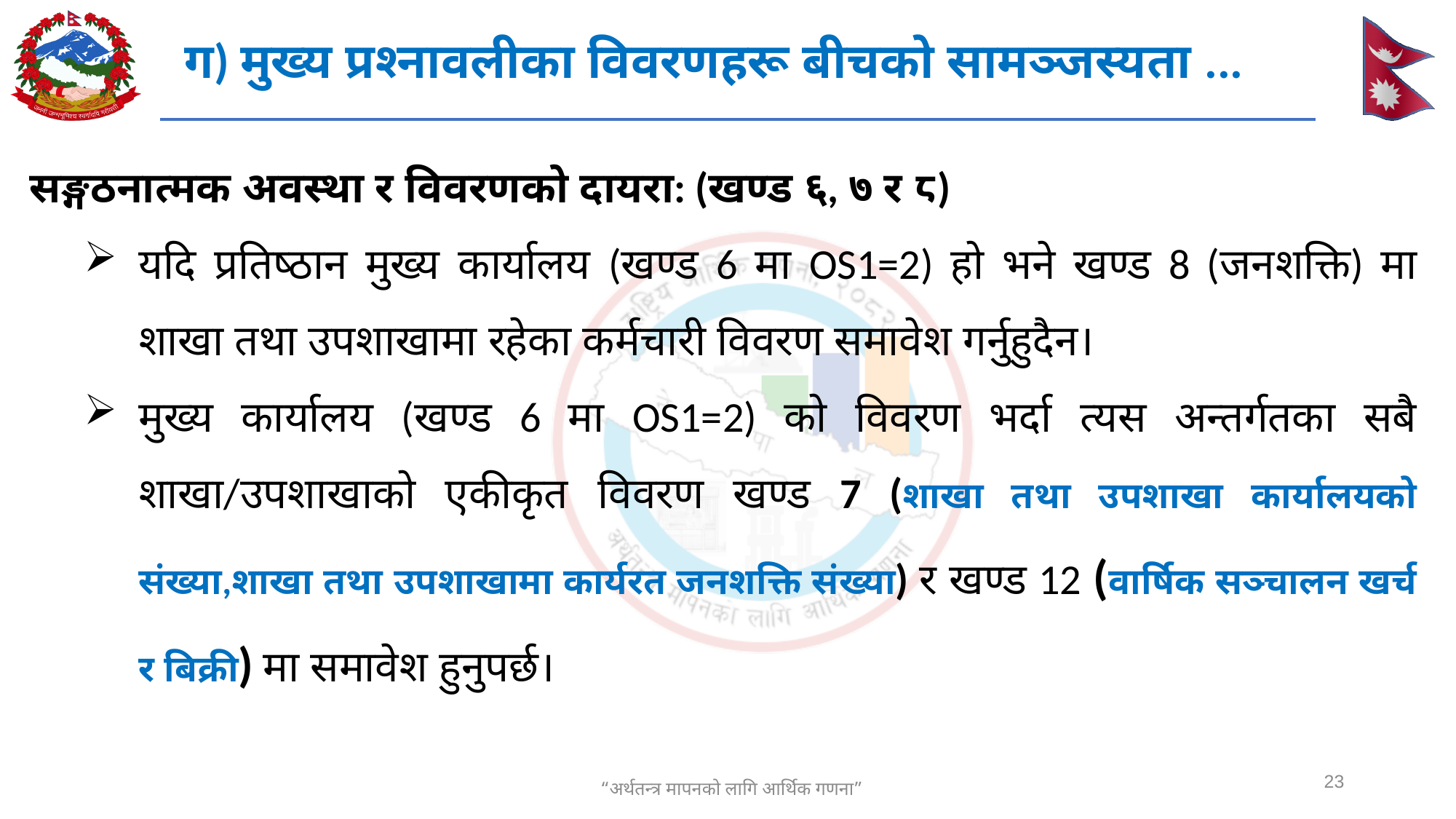

ग) मुख्य प्रश्नावलीका विवरणहरू बीचको सामञ्जस्यता ...
सङ्गठनात्मक अवस्था र विवरणको दायरा: (खण्ड ६, ७ र ८)
यदि प्रतिष्ठान मुख्य कार्यालय (खण्ड 6 मा OS1=2) हो भने खण्ड 8 (जनशक्ति) मा शाखा तथा उपशाखामा रहेका कर्मचारी विवरण समावेश गर्नुहुदैन।
मुख्य कार्यालय (खण्ड 6 मा OS1=2) को विवरण भर्दा त्यस अन्तर्गतका सबै शाखा/उपशाखाको एकीकृत विवरण खण्ड 7 (शाखा तथा उपशाखा कार्यालयको संख्या,शाखा तथा उपशाखामा कार्यरत जनशक्ति संख्या) र खण्ड 12 (वार्षिक सञ्चालन खर्च र बिक्री) मा समावेश हुनुपर्छ।
23
“अर्थतन्त्र मापनको लागि आर्थिक गणना”